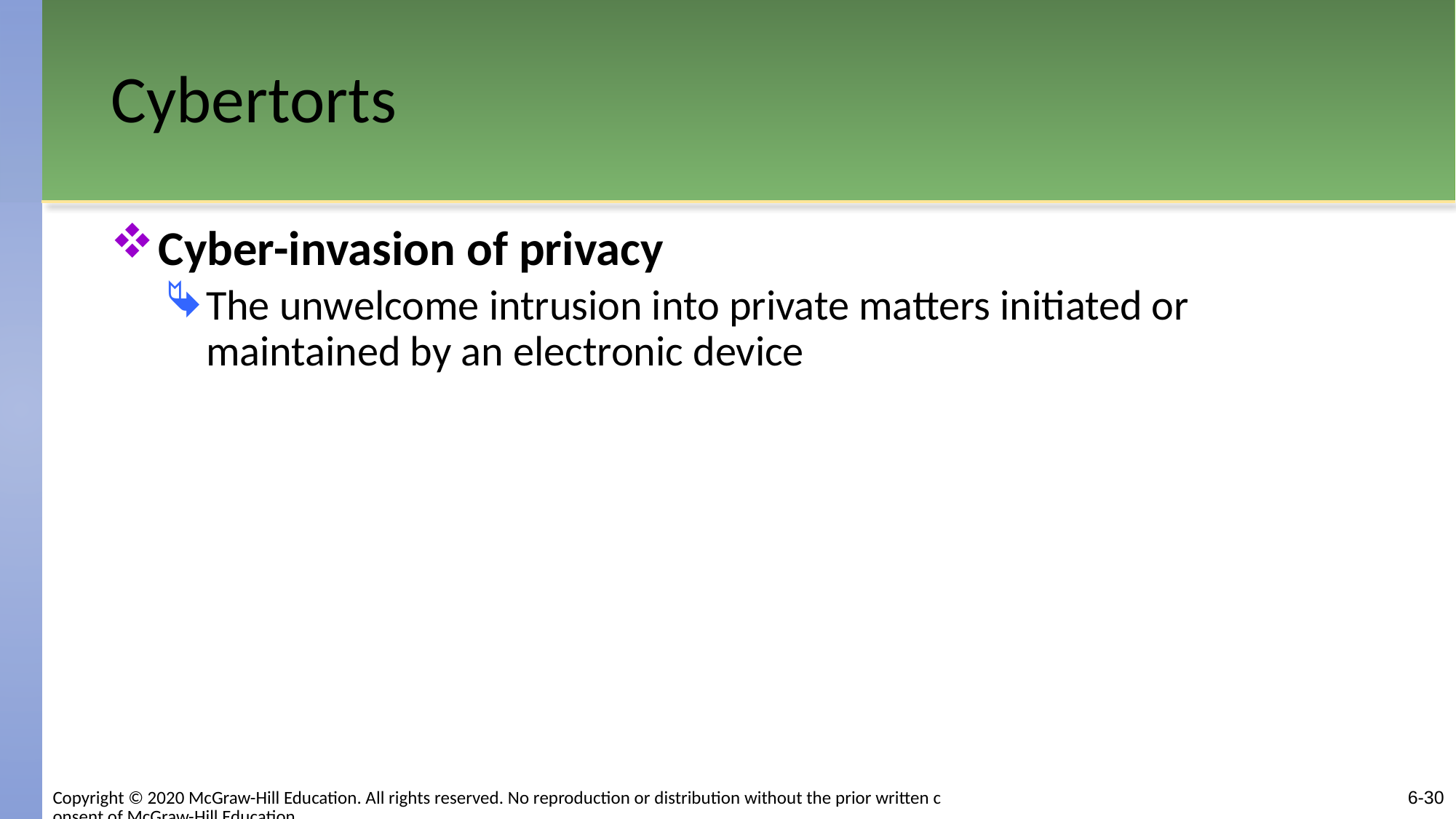

# Cybertorts
Cyber-invasion of privacy
The unwelcome intrusion into private matters initiated or maintained by an electronic device

6-30
Copyright © 2020 McGraw-Hill Education. All rights reserved. No reproduction or distribution without the prior written consent of McGraw-Hill Education.